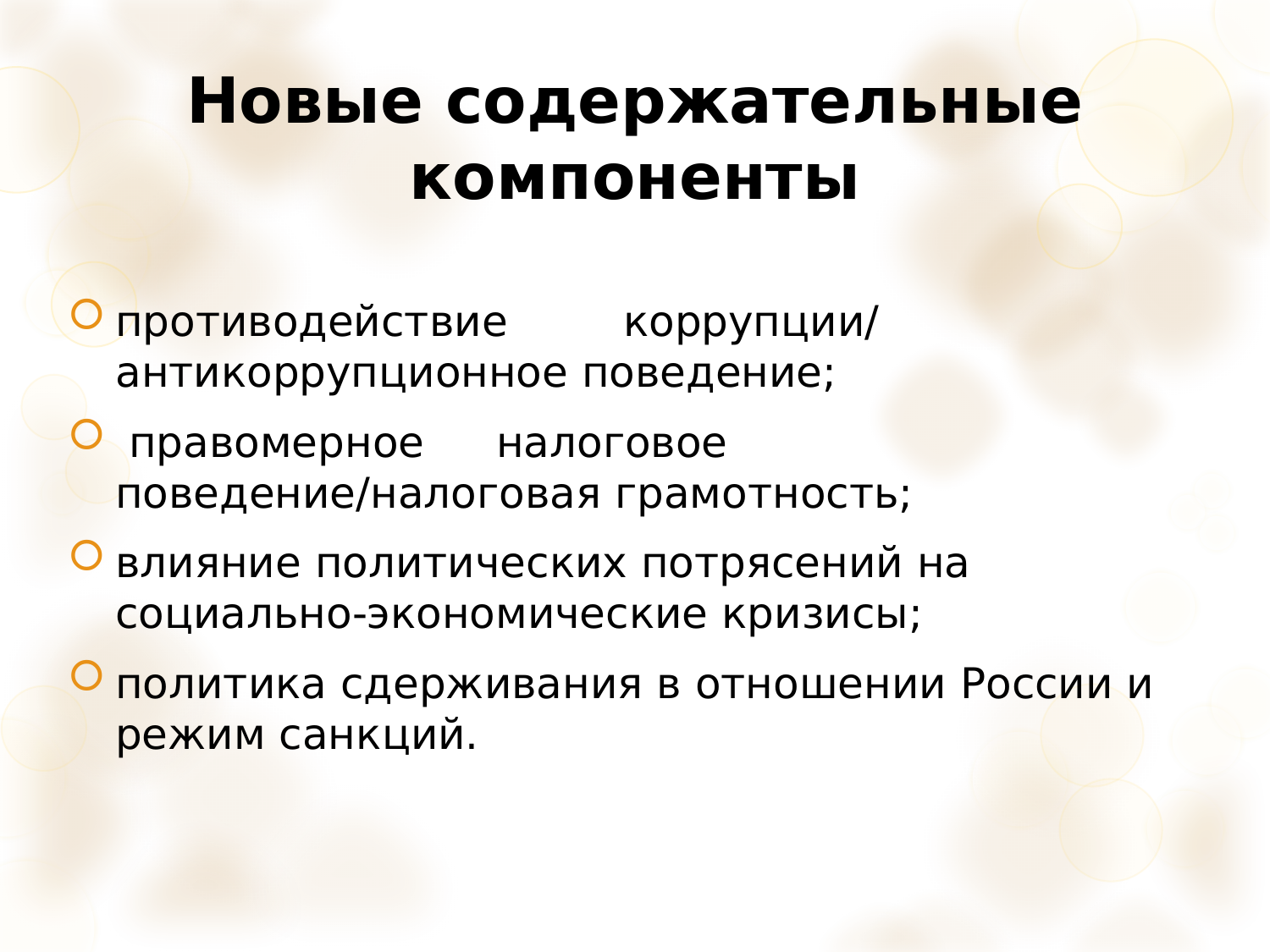

# Новые содержательные компоненты
противодействие	коррупции/антикоррупционное поведение;
 правомерное	налоговое поведение/налоговая грамотность;
влияние политических потрясений на социально-экономические кризисы;
политика сдерживания в отношении России и режим санкций.